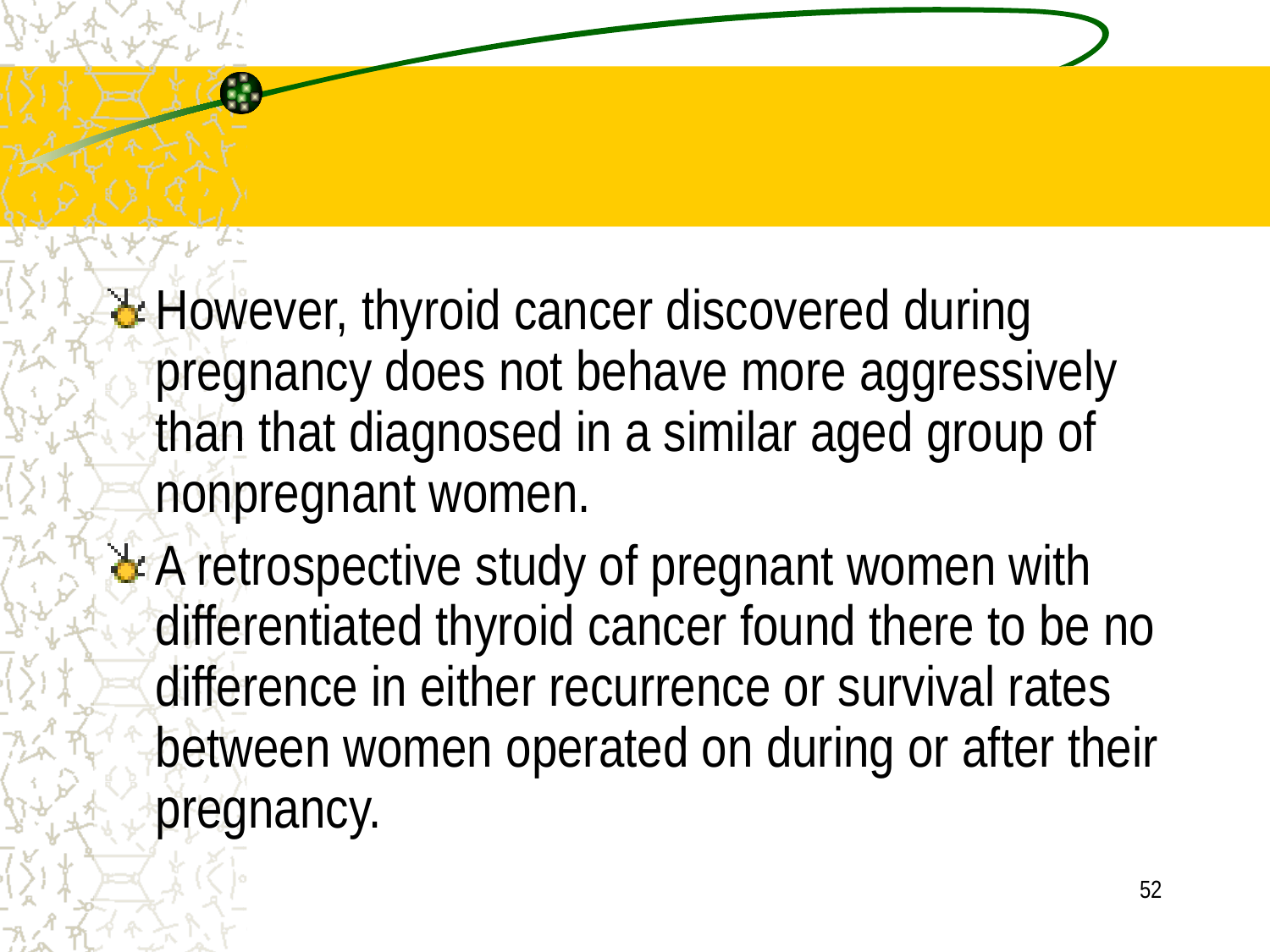

#
However, thyroid cancer discovered during pregnancy does not behave more aggressively than that diagnosed in a similar aged group of nonpregnant women.
A retrospective study of pregnant women with differentiated thyroid cancer found there to be no difference in either recurrence or survival rates between women operated on during or after their pregnancy.
52